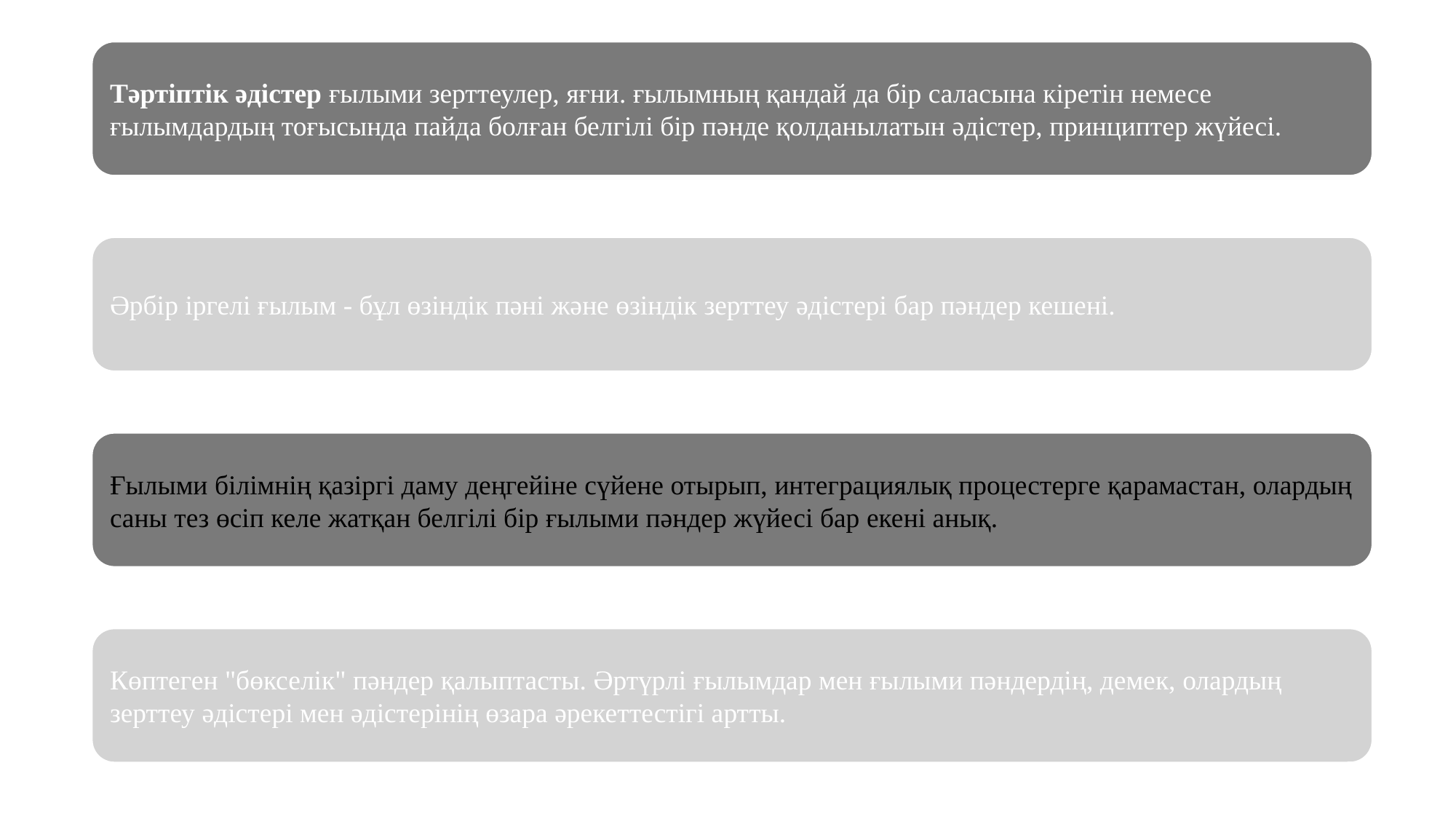

Тәртіптік әдістер ғылыми зерттеулер, яғни. ғылымның қандай да бір саласына кіретін немесе ғылымдардың тоғысында пайда болған белгілі бір пәнде қолданылатын әдістер, принциптер жүйесі.
Әрбір іргелі ғылым - бұл өзіндік пәні және өзіндік зерттеу әдістері бар пәндер кешені.
Ғылыми білімнің қазіргі даму деңгейіне сүйене отырып, интеграциялық процестерге қарамастан, олардың саны тез өсіп келе жатқан белгілі бір ғылыми пәндер жүйесі бар екені анық.
Көптеген "бөкселік" пәндер қалыптасты. Әртүрлі ғылымдар мен ғылыми пәндердің, демек, олардың зерттеу әдістері мен әдістерінің өзара әрекеттестігі артты.